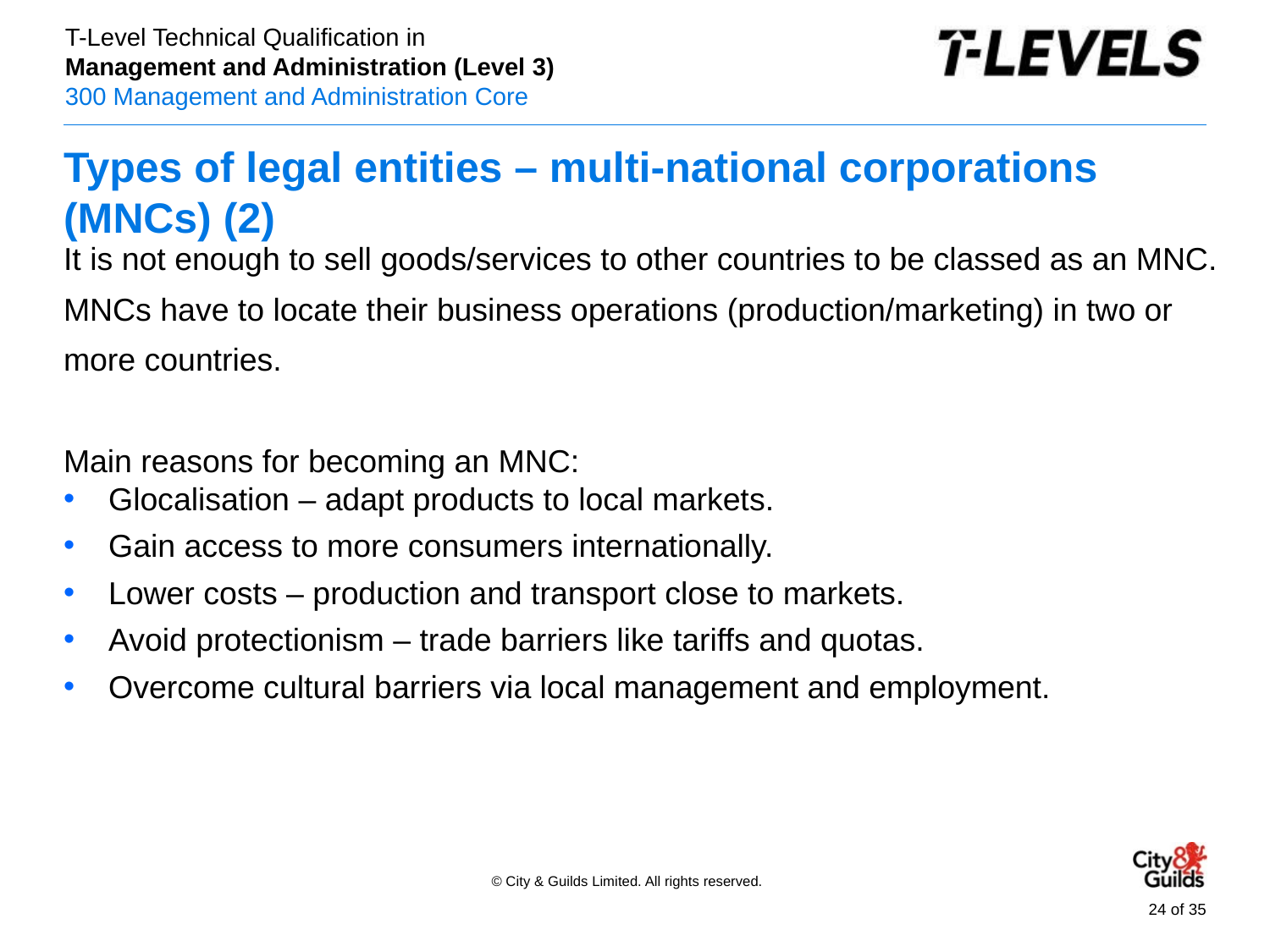

# Types of legal entities – multi-national corporations (MNCs) (2)

It is not enough to sell goods/services to other countries to be classed as an MNC.
MNCs have to locate their business operations (production/marketing) in two or more countries.

Main reasons for becoming an MNC:
Glocalisation – adapt products to local markets.
Gain access to more consumers internationally.
Lower costs – production and transport close to markets.
Avoid protectionism – trade barriers like tariffs and quotas.
Overcome cultural barriers via local management and employment.